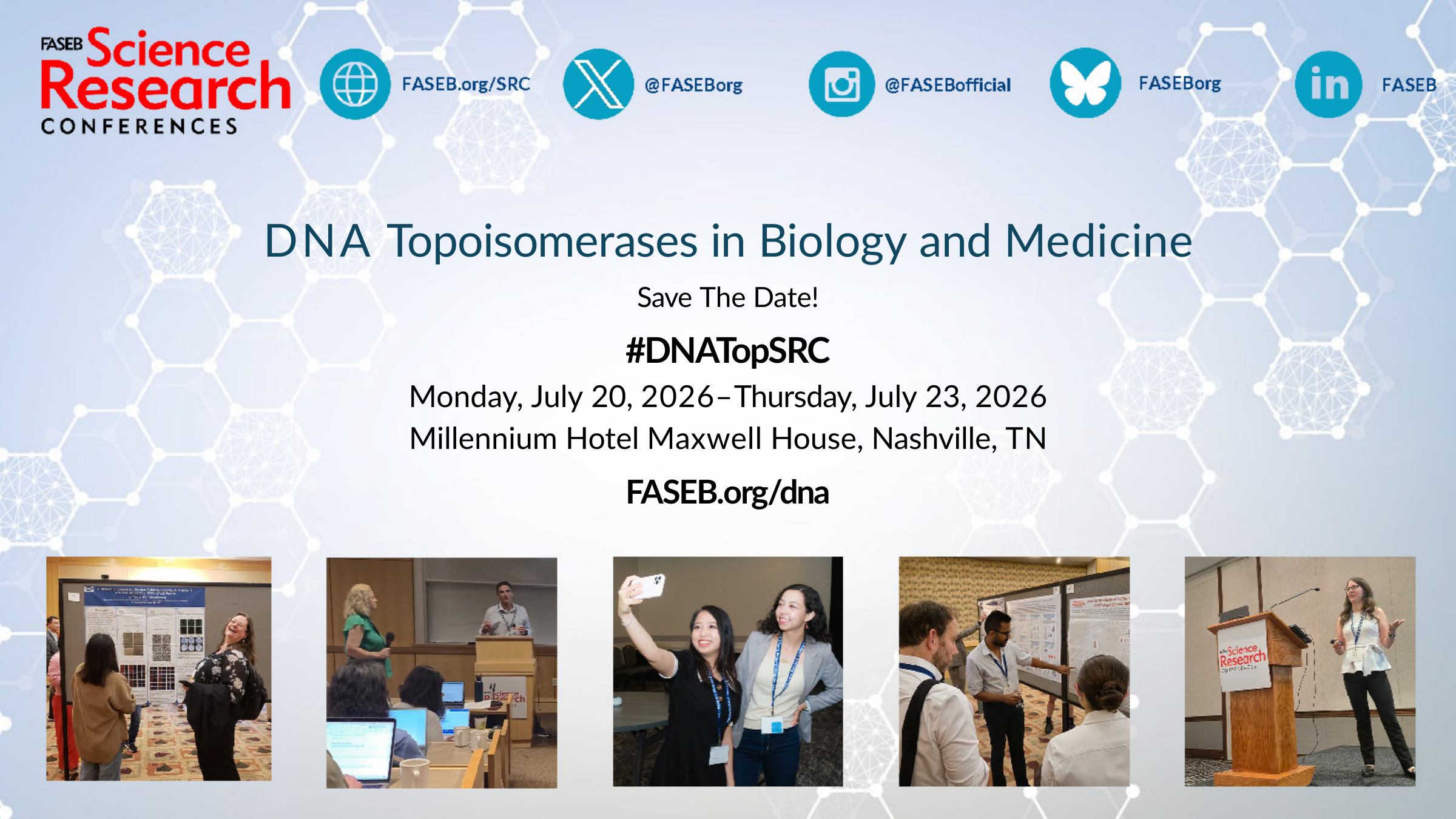

# DNA Topoisomerases in Biology and Medicine
Save The Date!
#DNATopSRC
Monday, July 20, 2026–Thursday, July 23, 2026 Millennium Hotel Maxwell House, Nashville, TN
FASEB.org/dna